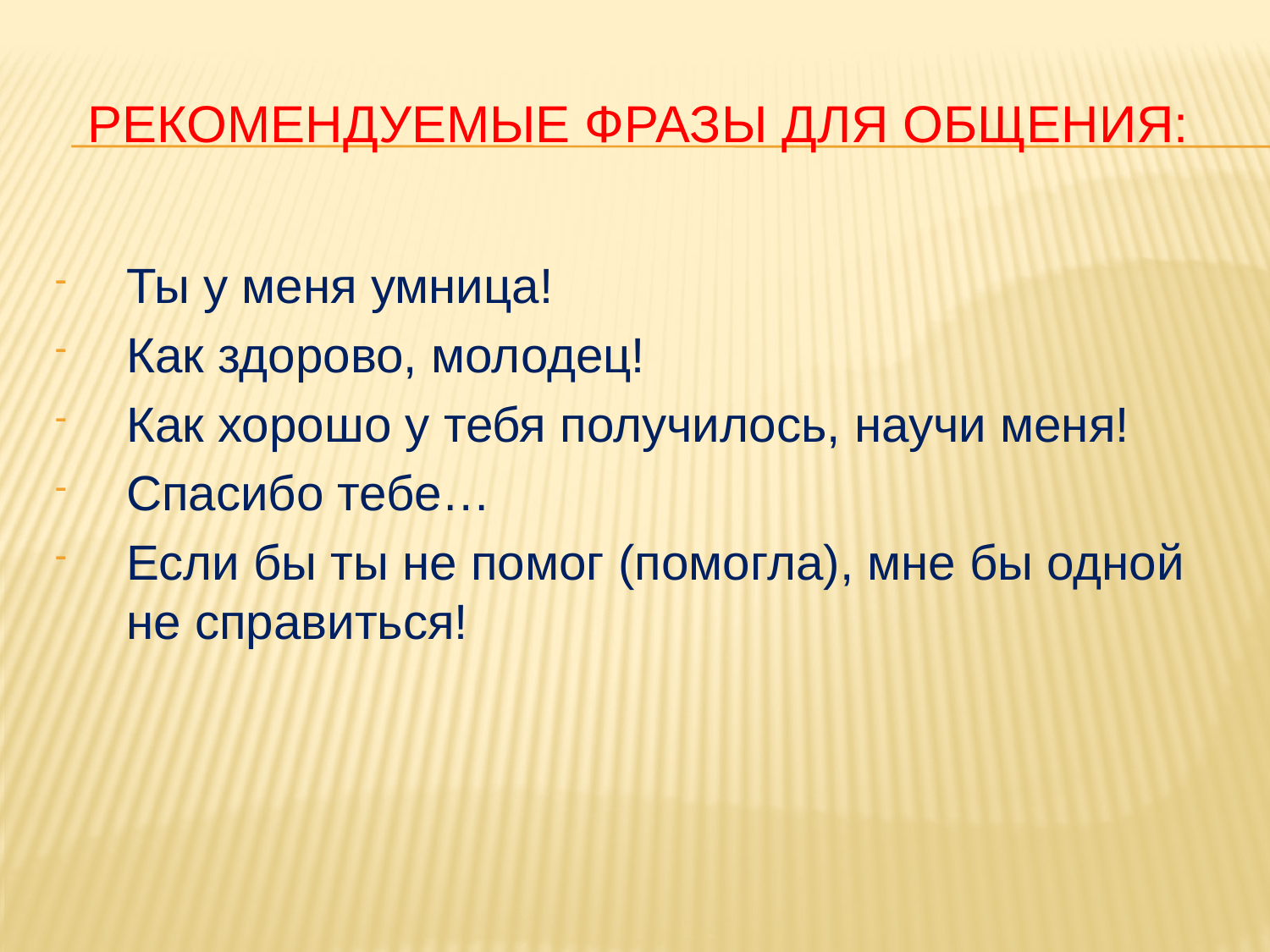

# рекомендуемые фразы для общения:
Ты у меня умница!
Как здорово, молодец!
Как хорошо у тебя получилось, научи меня!
Спасибо тебе…
Если бы ты не помог (помогла), мне бы одной не справиться!